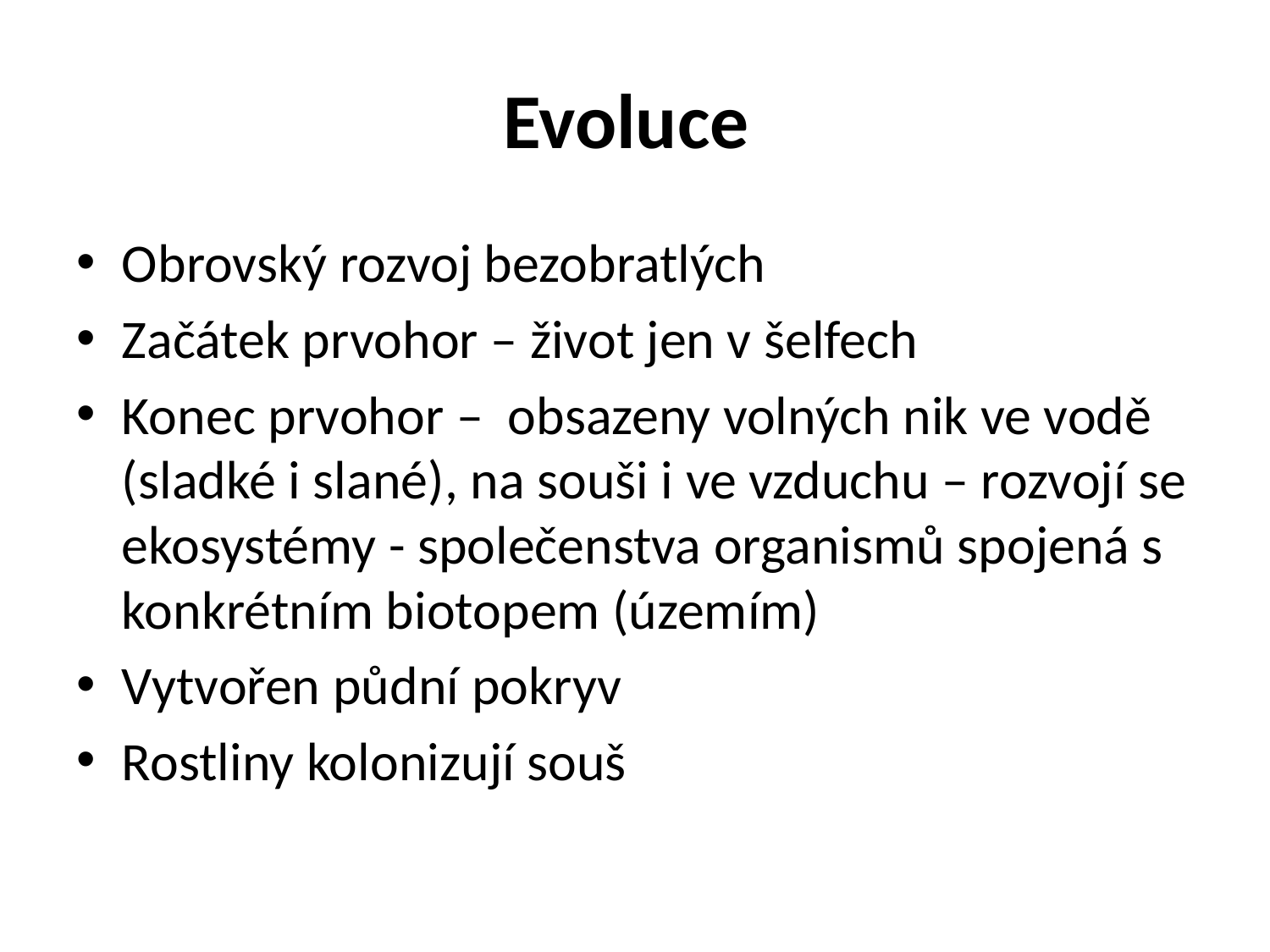

# Evoluce
Obrovský rozvoj bezobratlých
Začátek prvohor – život jen v šelfech
Konec prvohor –  obsazeny volných nik ve vodě (sladké i slané), na souši i ve vzduchu – rozvojí se ekosystémy - společenstva organismů spojená s konkrétním biotopem (územím)
Vytvořen půdní pokryv
Rostliny kolonizují souš